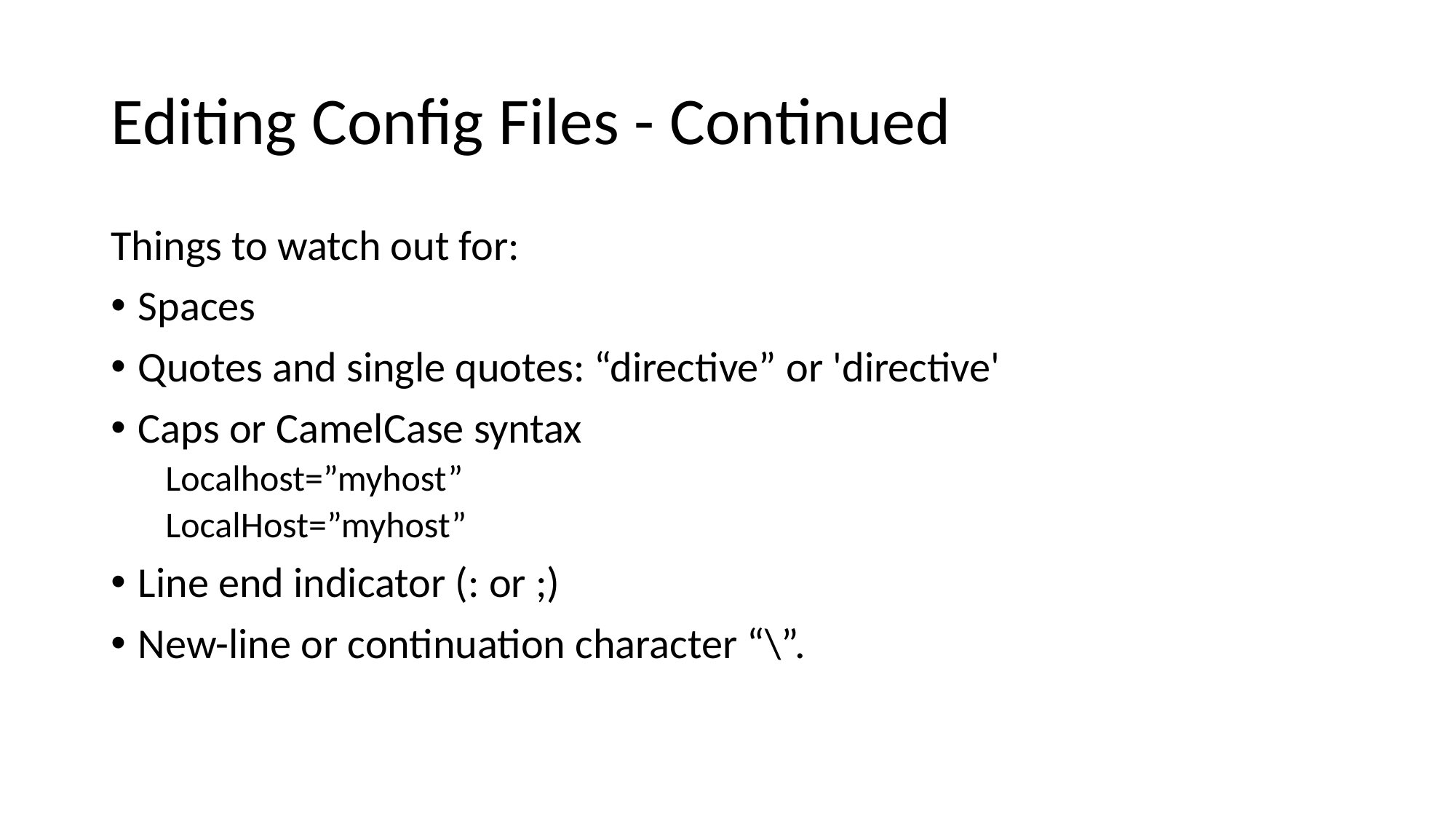

# Editing Config Files - Continued
Things to watch out for:
Spaces
Quotes and single quotes: “directive” or 'directive'
Caps or CamelCase syntax
Localhost=”myhost”
LocalHost=”myhost”
Line end indicator (: or ;)
New-line or continuation character “\”.